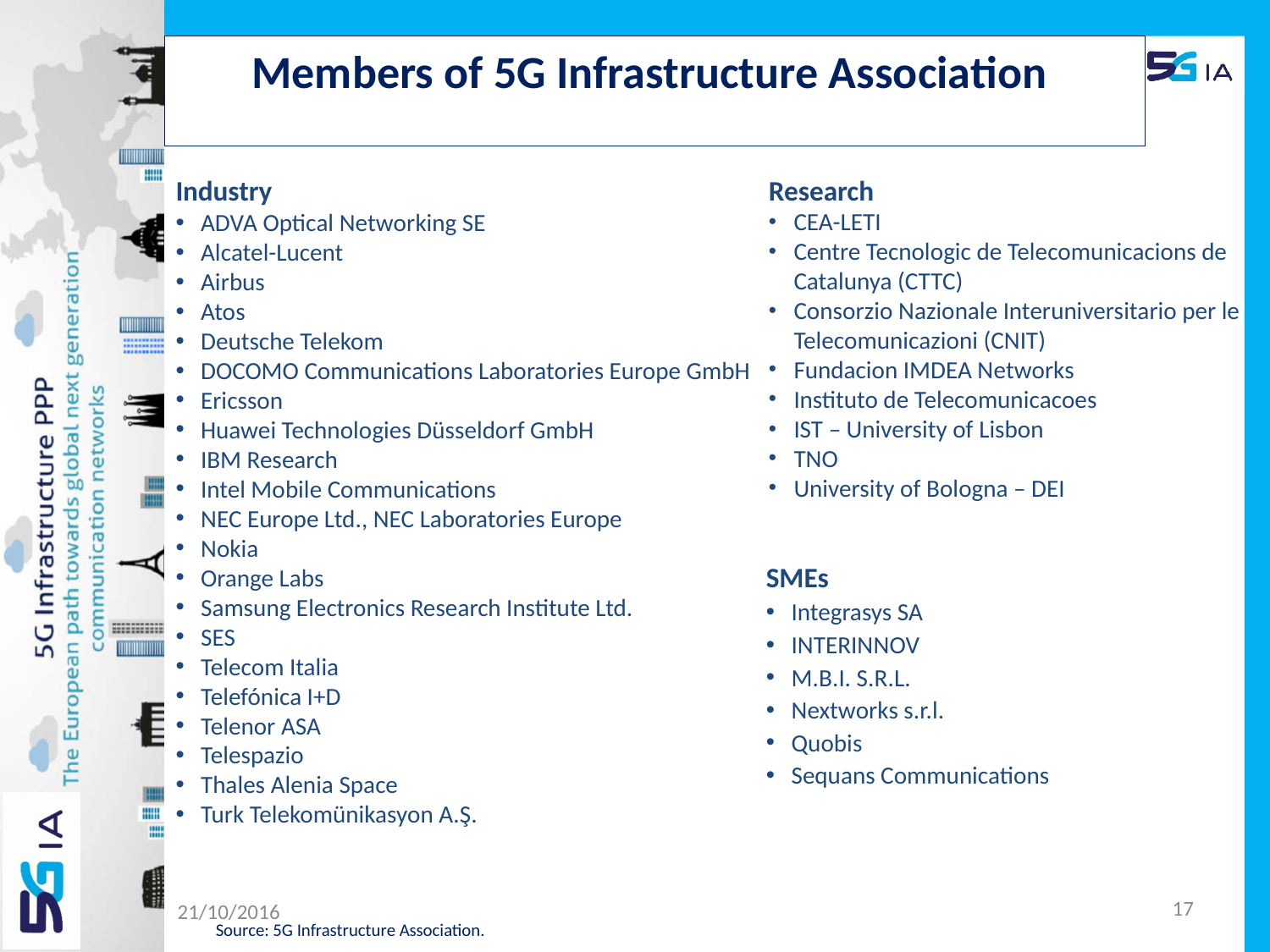

# Members of 5G Infrastructure Association
Research
CEA-LETI
Centre Tecnologic de Telecomunicacions de Catalunya (CTTC)
Consorzio Nazionale Interuniversitario per le Telecomunicazioni (CNIT)
Fundacion IMDEA Networks
Instituto de Telecomunicacoes
IST – University of Lisbon
TNO
University of Bologna – DEI
Industry
ADVA Optical Networking SE
Alcatel-Lucent
Airbus
Atos
Deutsche Telekom
DOCOMO Communications Laboratories Europe GmbH
Ericsson
Huawei Technologies Düsseldorf GmbH
IBM Research
Intel Mobile Communications
NEC Europe Ltd., NEC Laboratories Europe
Nokia
Orange Labs
Samsung Electronics Research Institute Ltd.
SES
Telecom Italia
Telefónica I+D
Telenor ASA
Telespazio
Thales Alenia Space
Turk Telekomünikasyon A.Ş.
SMEs
Integrasys SA
INTERINNOV
M.B.I. S.R.L.
Nextworks s.r.l.
Quobis
Sequans Communications

17
21/10/2016
Source: 5G Infrastructure Association.